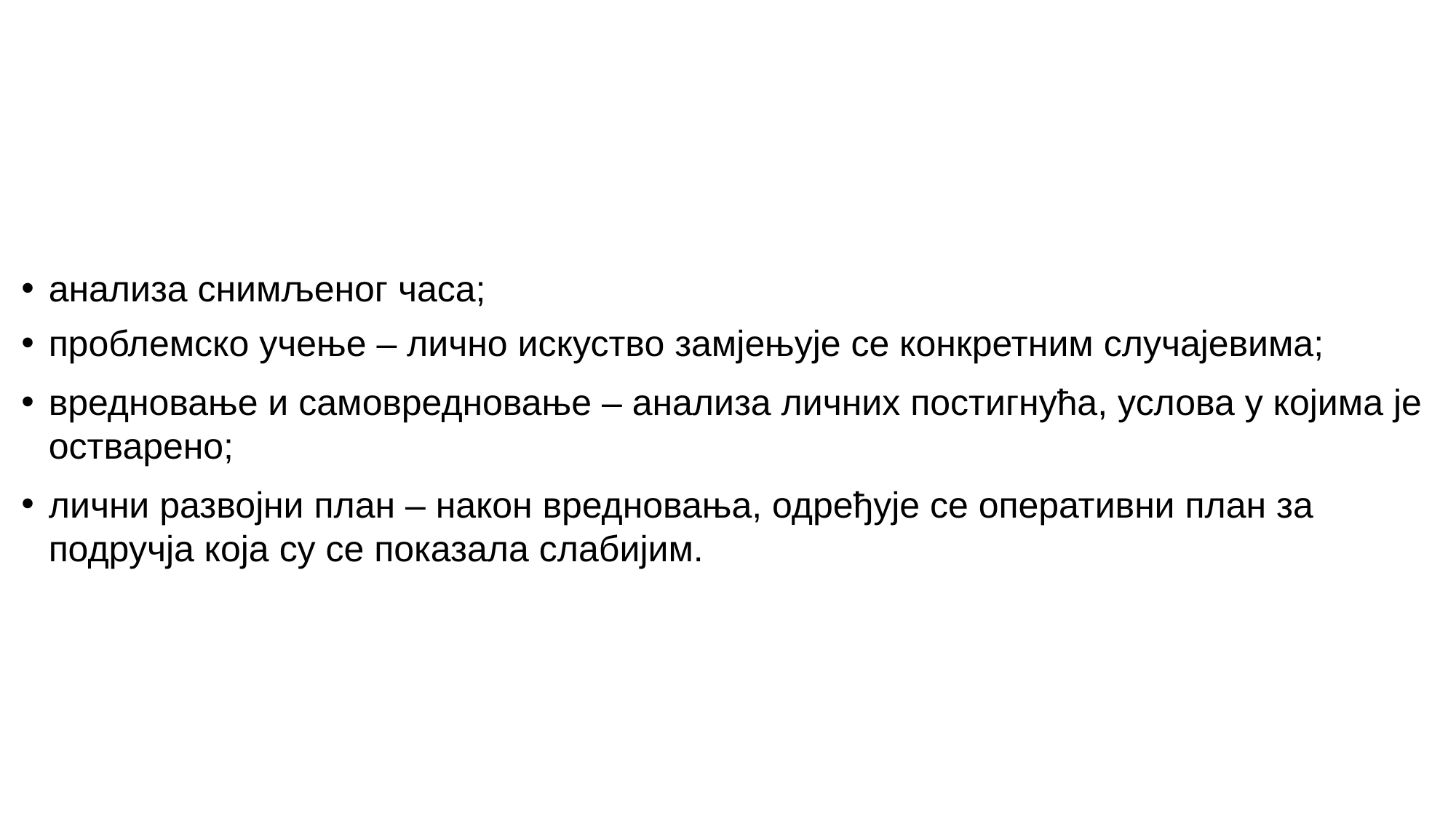

анализа снимљеног часа;
проблемско учење – лично искуство замјењује се конкретним случајевима;
вредновање и самовредновање – анализа личних постигнућа, услова у којима је остварено;
лични развојни план – након вредновања, одређује се оперативни план за подручја која су се показала слабијим.